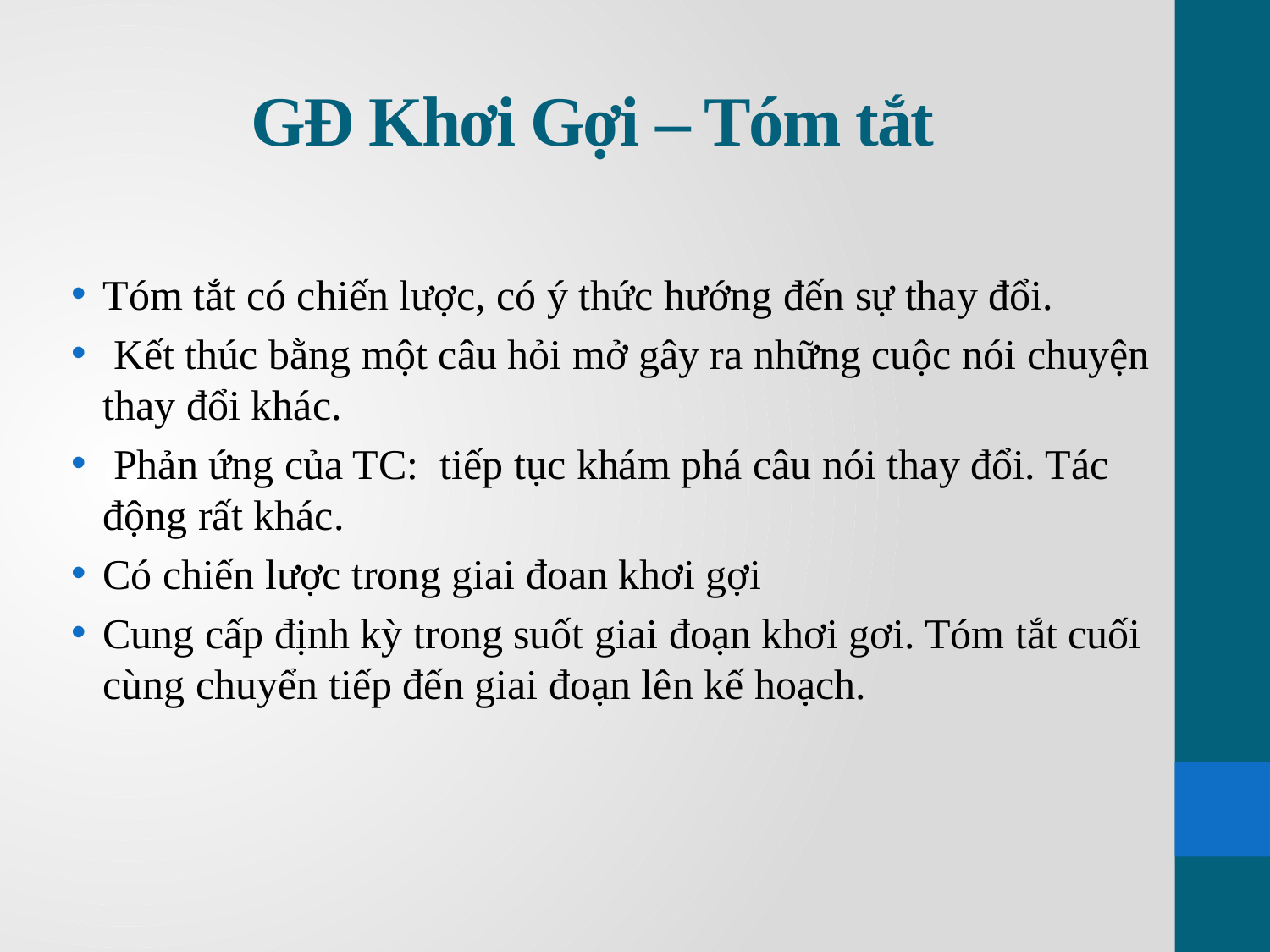

# GĐ Khơi Gợi – Tóm tắt
Tóm tắt có chiến lược, có ý thức hướng đến sự thay đổi.
 Kết thúc bằng một câu hỏi mở gây ra những cuộc nói chuyện thay đổi khác.
 Phản ứng của TC:  tiếp tục khám phá câu nói thay đổi. Tác động rất khác.
Có chiến lược trong giai đoan khơi gợi
Cung cấp định kỳ trong suốt giai đoạn khơi gơi. Tóm tắt cuối cùng chuyển tiếp đến giai đoạn lên kế hoạch.